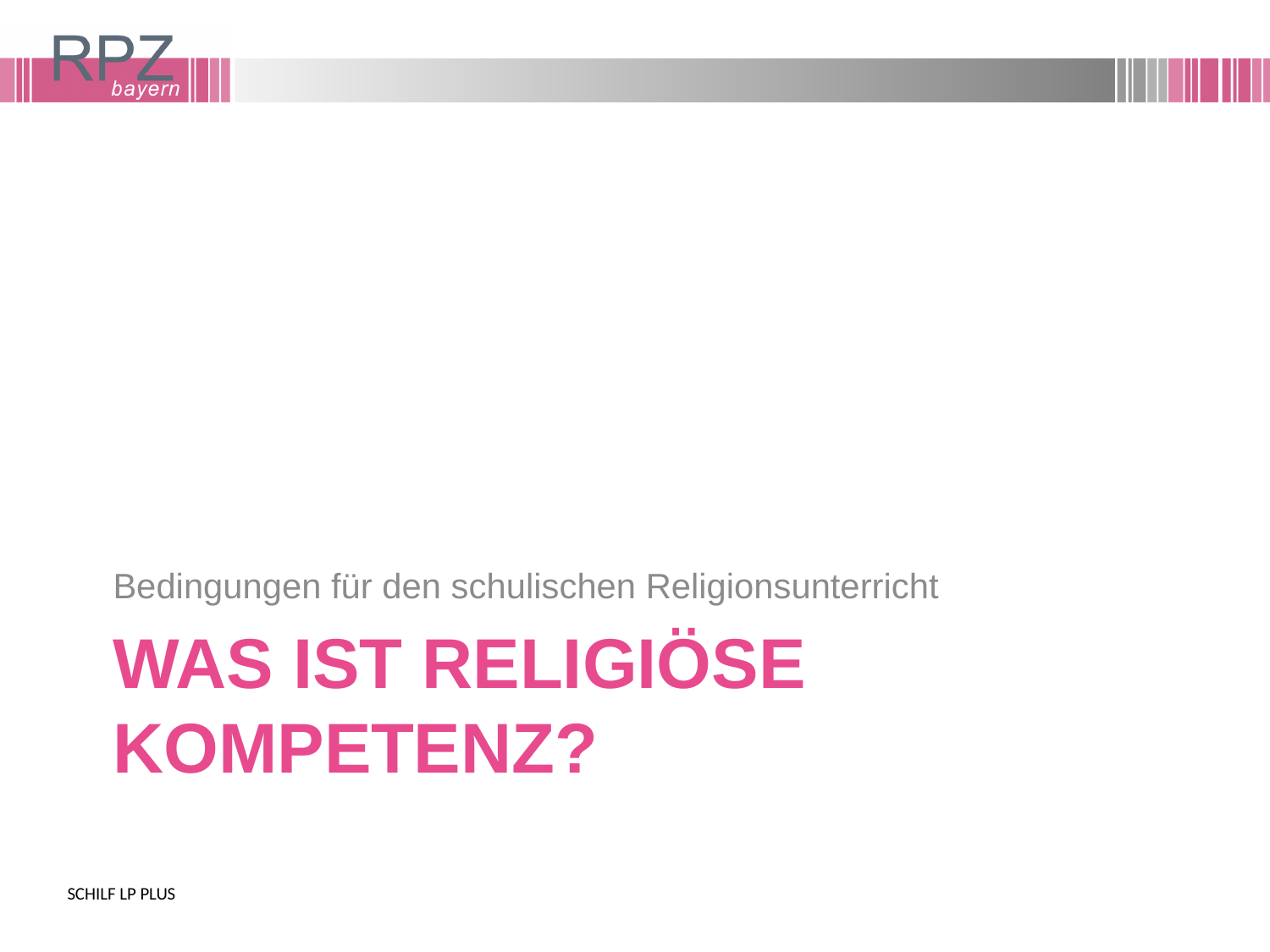

Bedingungen für den schulischen Religionsunterricht
# Was ist religiöse Kompetenz?